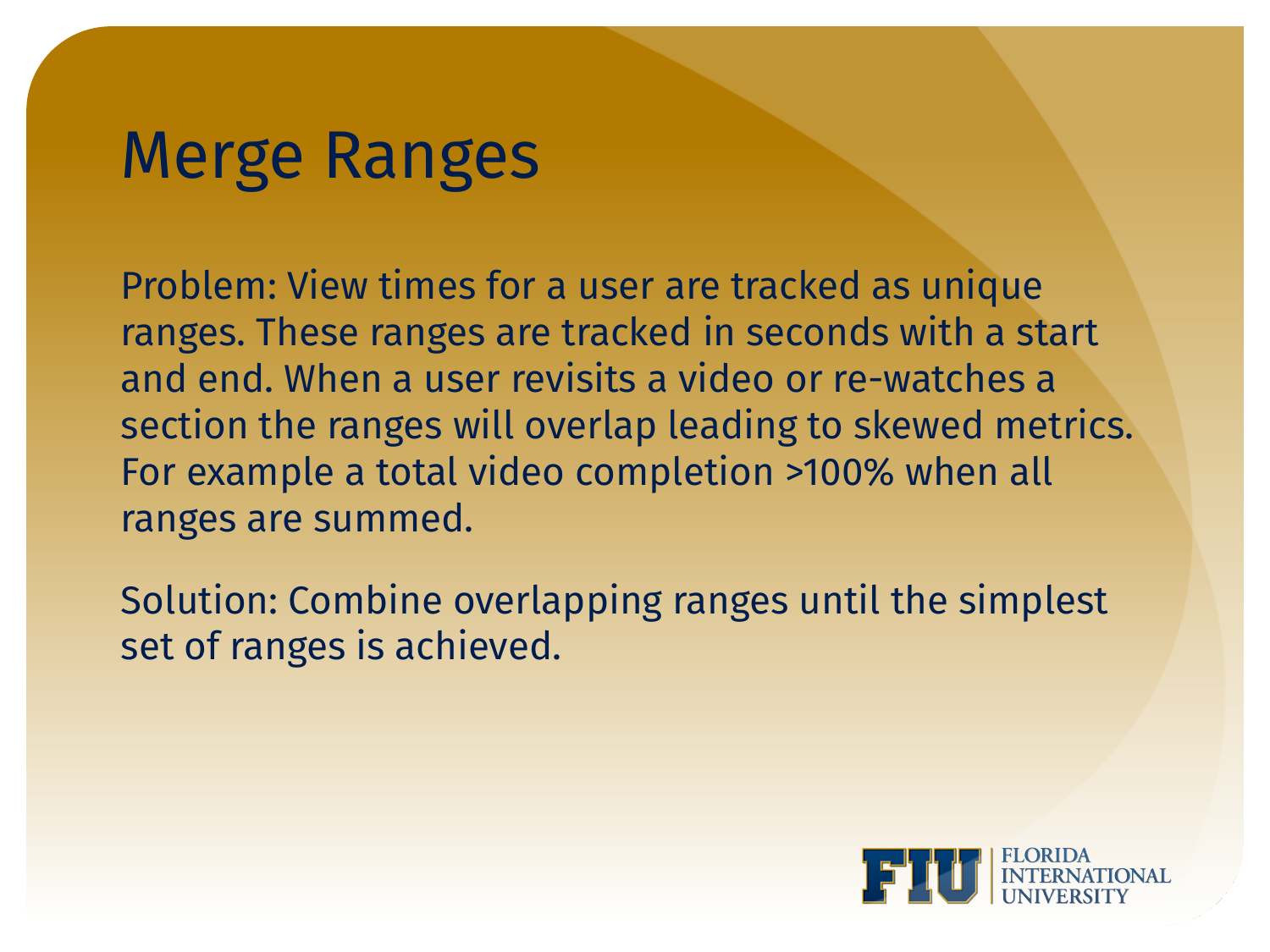

# Merge Ranges
Problem: View times for a user are tracked as unique ranges. These ranges are tracked in seconds with a start and end. When a user revisits a video or re-watches a section the ranges will overlap leading to skewed metrics. For example a total video completion >100% when all ranges are summed.
Solution: Combine overlapping ranges until the simplest set of ranges is achieved.